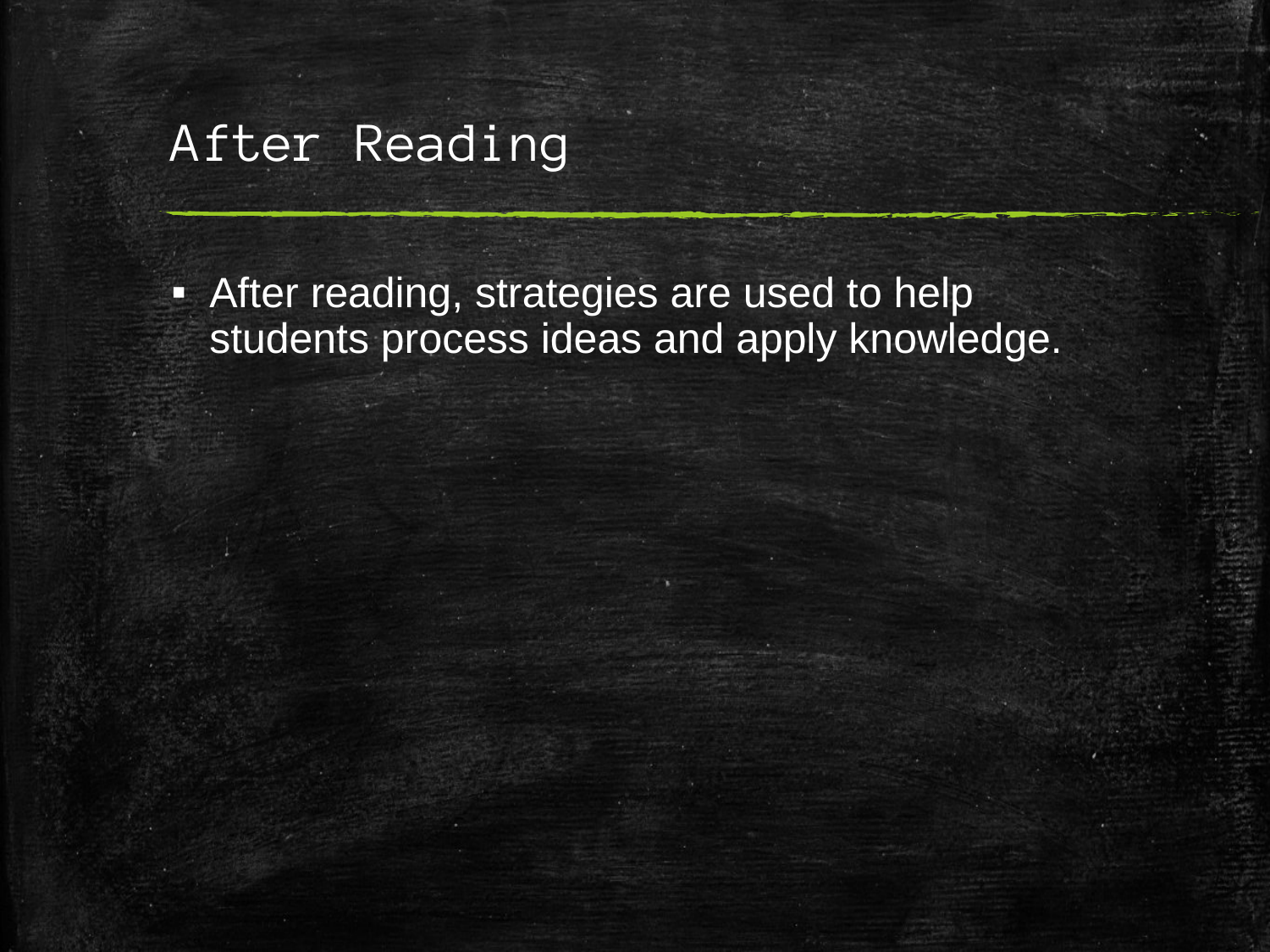

# After Reading
After reading, strategies are used to help students process ideas and apply knowledge.